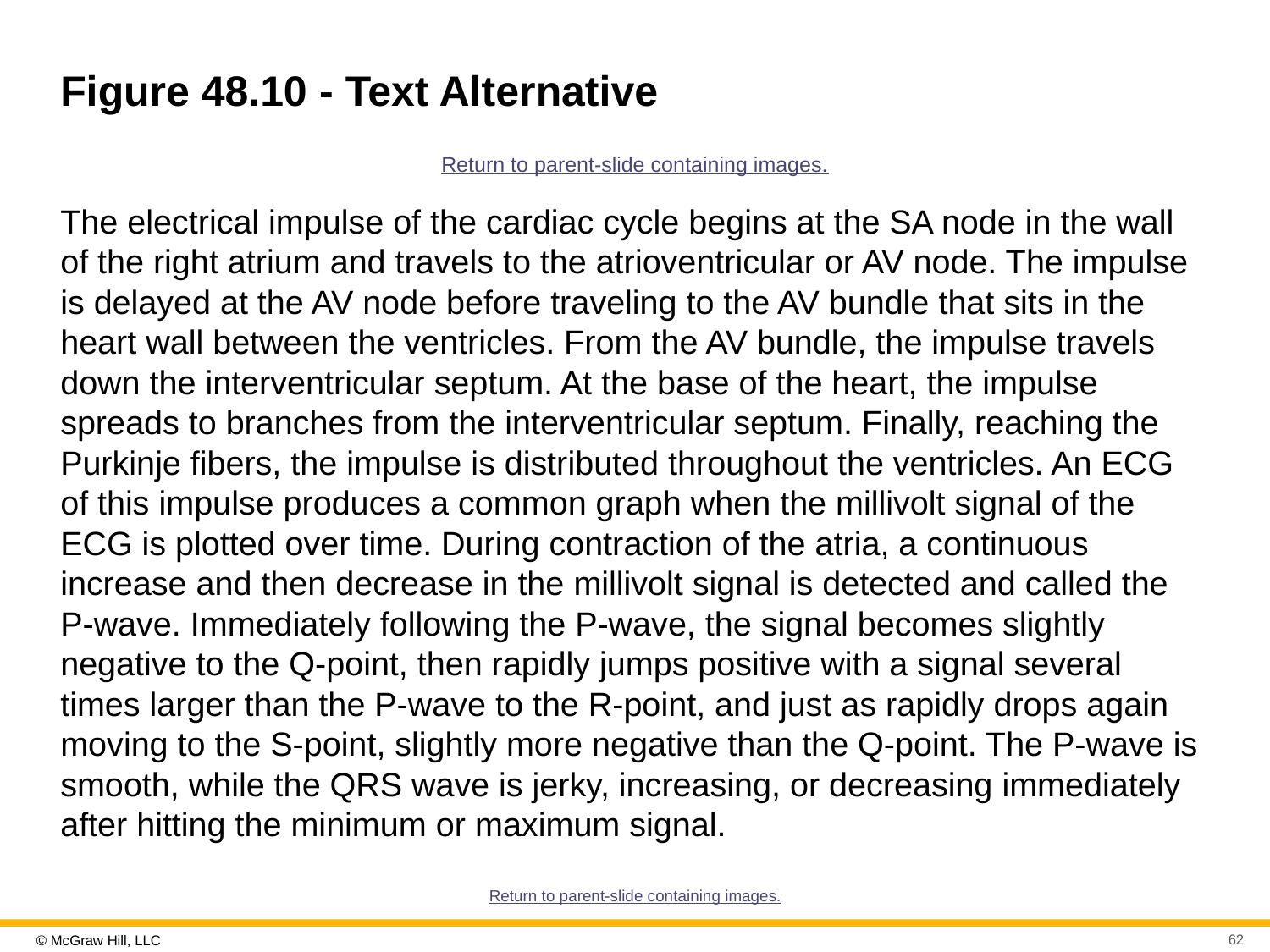

# Figure 48.10 - Text Alternative
Return to parent-slide containing images.
The electrical impulse of the cardiac cycle begins at the SA node in the wall of the right atrium and travels to the atrioventricular or AV node. The impulse is delayed at the AV node before traveling to the AV bundle that sits in the heart wall between the ventricles. From the AV bundle, the impulse travels down the interventricular septum. At the base of the heart, the impulse spreads to branches from the interventricular septum. Finally, reaching the Purkinje fibers, the impulse is distributed throughout the ventricles. An ECG of this impulse produces a common graph when the millivolt signal of the ECG is plotted over time. During contraction of the atria, a continuous increase and then decrease in the millivolt signal is detected and called the P-wave. Immediately following the P-wave, the signal becomes slightly negative to the Q-point, then rapidly jumps positive with a signal several times larger than the P-wave to the R-point, and just as rapidly drops again moving to the S-point, slightly more negative than the Q-point. The P-wave is smooth, while the QRS wave is jerky, increasing, or decreasing immediately after hitting the minimum or maximum signal.
Return to parent-slide containing images.
62